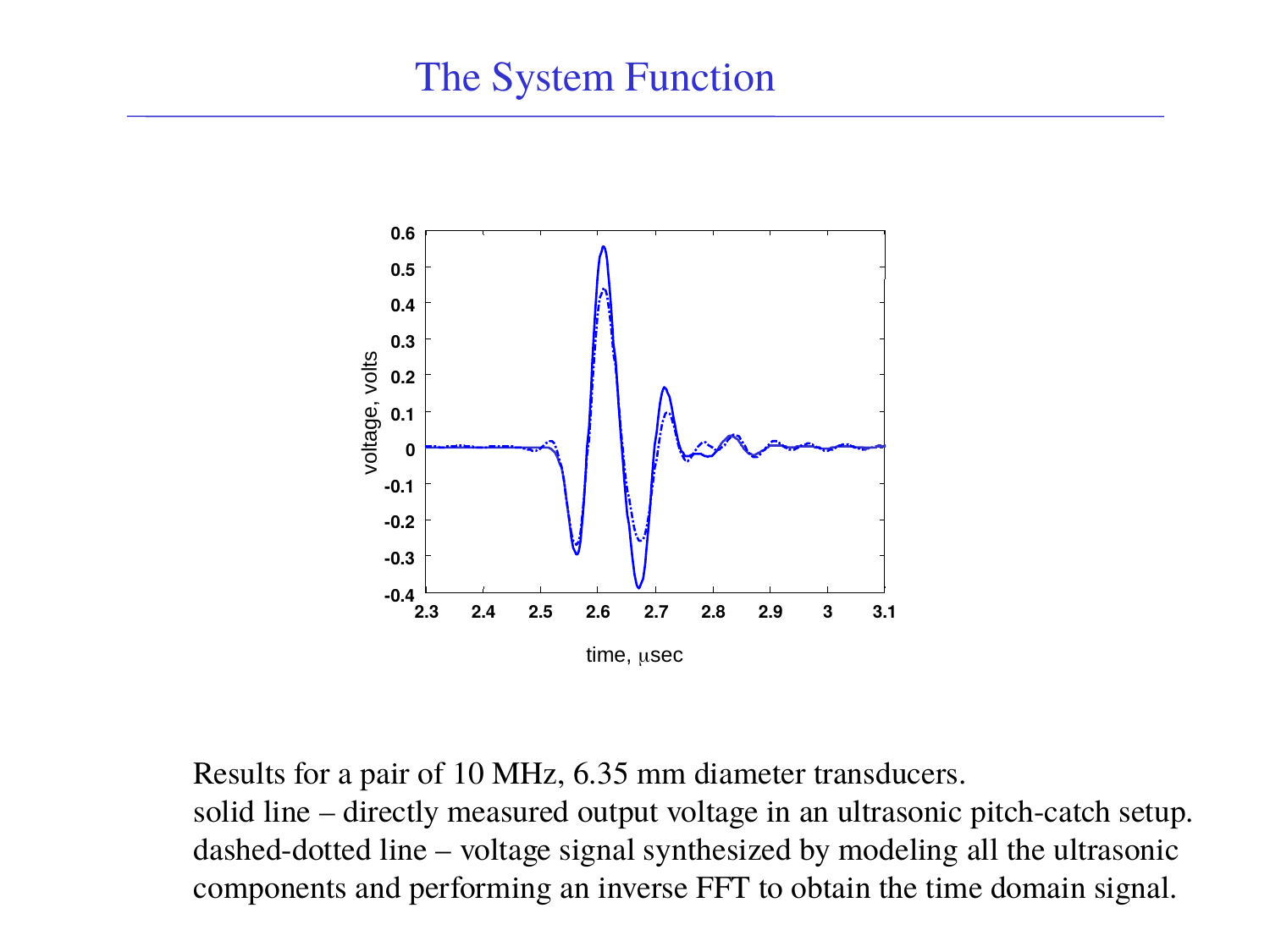

The System Function

0.6

0.5

0.4

0.3

0.2

voltage, volts
0.1

0

-0.1

-0.2

-0.3

-0.4

2.3
2.4
2.5
2.6
2.7
2.8
2.9
3
3.1
time, μsec
Results for a pair of 10 MHz, 6.35 mm diameter transducers.
solid line – directly measured output voltage in an ultrasonic pitch-catch setup.
dashed-dotted line – voltage signal synthesized by modeling all the ultrasonic
components and performing an inverse FFT to obtain the time domain signal.